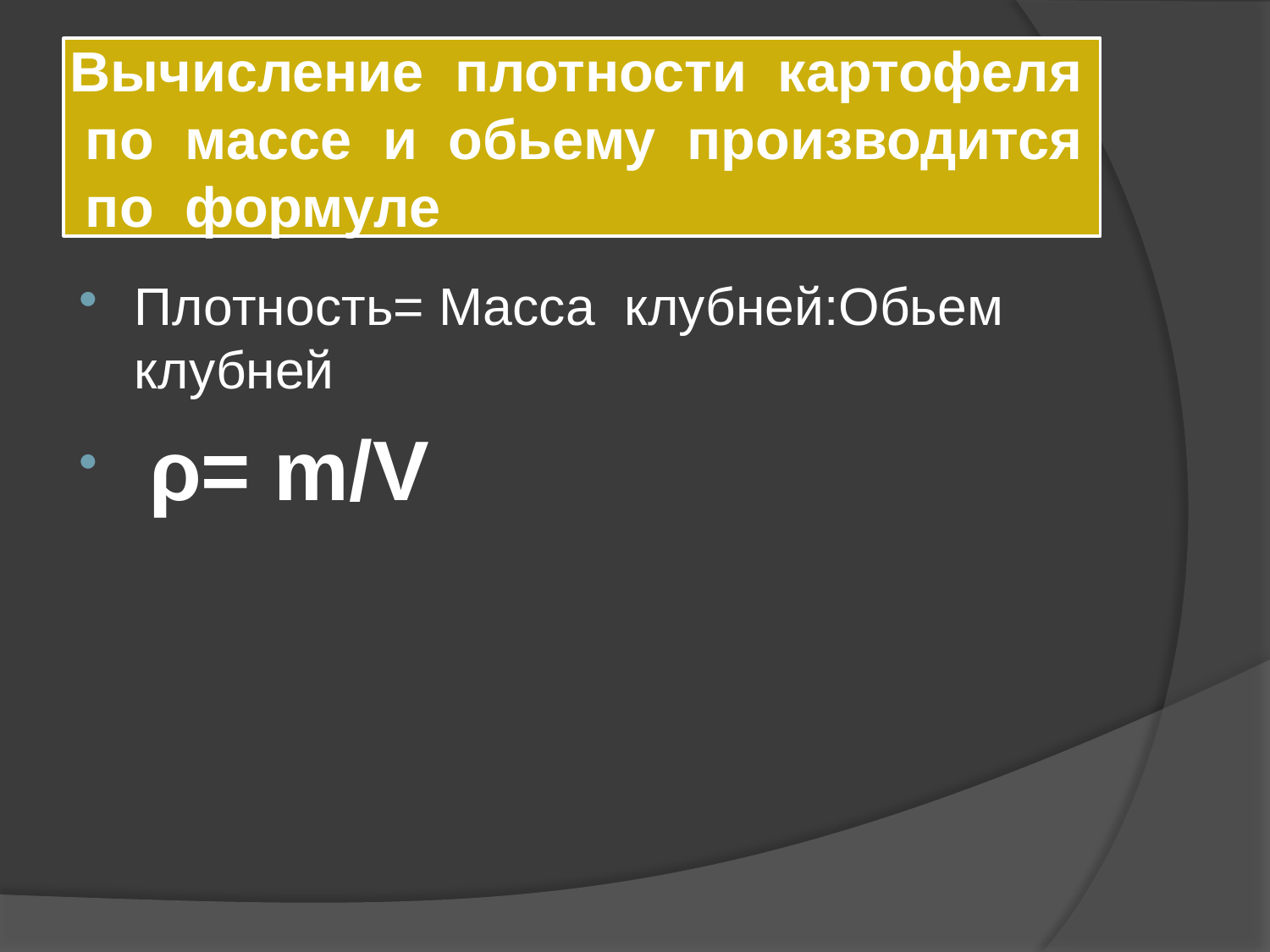

# Вычисление  плотности  картофеля  по  массе  и  обьему  производится  по  формуле
Плотность= Масса  клубней:Обьем  клубней
 ρ= m/V